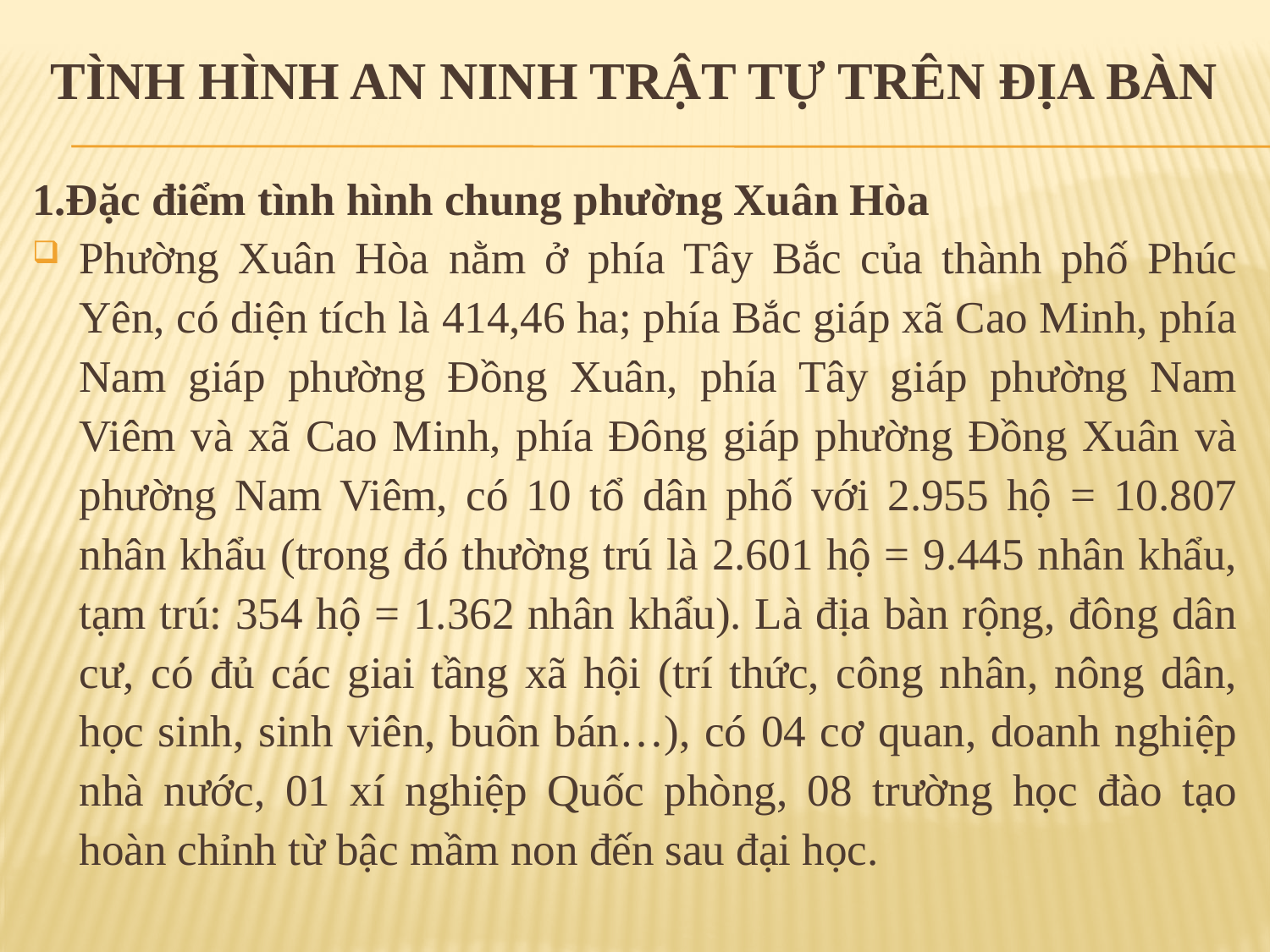

# TÌNH HÌNH AN NINH TRẬT TỰ TRÊN ĐỊA BÀN
1.Đặc điểm tình hình chung phường Xuân Hòa
Phường Xuân Hòa nằm ở phía Tây Bắc của thành phố Phúc Yên, có diện tích là 414,46 ha; phía Bắc giáp xã Cao Minh, phía Nam giáp phường Đồng Xuân, phía Tây giáp phường Nam Viêm và xã Cao Minh, phía Đông giáp phường Đồng Xuân và phường Nam Viêm, có 10 tổ dân phố với 2.955 hộ = 10.807 nhân khẩu (trong đó thường trú là 2.601 hộ = 9.445 nhân khẩu, tạm trú: 354 hộ = 1.362 nhân khẩu). Là địa bàn rộng, đông dân cư, có đủ các giai tầng xã hội (trí thức, công nhân, nông dân, học sinh, sinh viên, buôn bán…), có 04 cơ quan, doanh nghiệp nhà nước, 01 xí nghiệp Quốc phòng, 08 trường học đào tạo hoàn chỉnh từ bậc mầm non đến sau đại học.